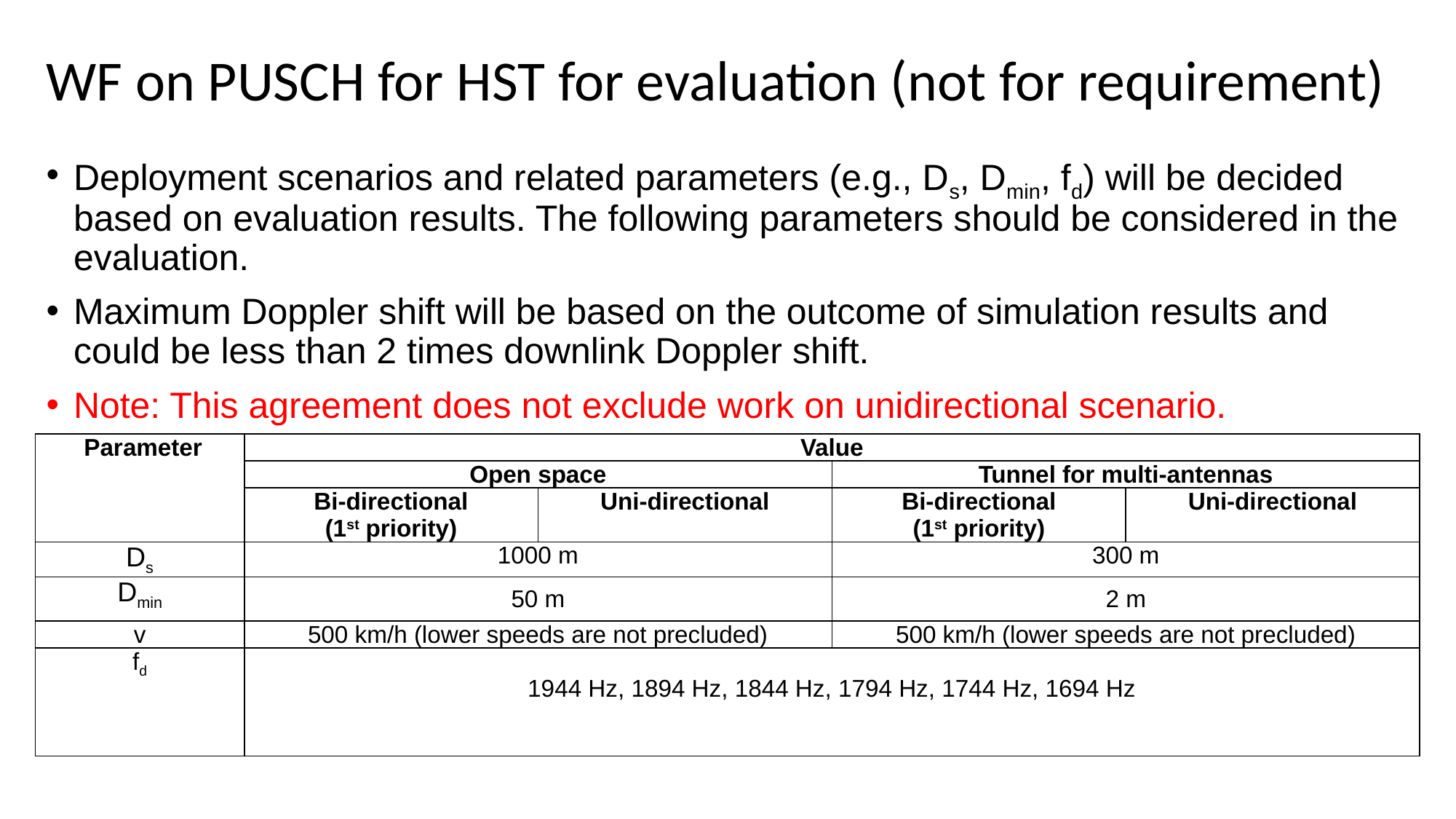

# WF on PUSCH for HST for evaluation (not for requirement)
Deployment scenarios and related parameters (e.g., Ds, Dmin, fd) will be decided based on evaluation results. The following parameters should be considered in the evaluation.
Maximum Doppler shift will be based on the outcome of simulation results and could be less than 2 times downlink Doppler shift.
Note: This agreement does not exclude work on unidirectional scenario.

| Parameter | Value |  |  |  |
| --- | --- | --- | --- | --- |
|  | Open space |  | Tunnel for multi-antennas |  |
|  | Bi-directional (1st priority) | Uni-directional | Bi-directional (1st priority) | Uni-directional |
| Ds | 1000 m |  | 300 m |  |
| Dmin | 50 m |  | 2 m |  |
| v | 500 km/h (lower speeds are not precluded) |  | 500 km/h (lower speeds are not precluded) |  |
| fd | 1944 Hz, 1894 Hz, 1844 Hz, 1794 Hz, 1744 Hz, 1694 Hz |  |  |  |